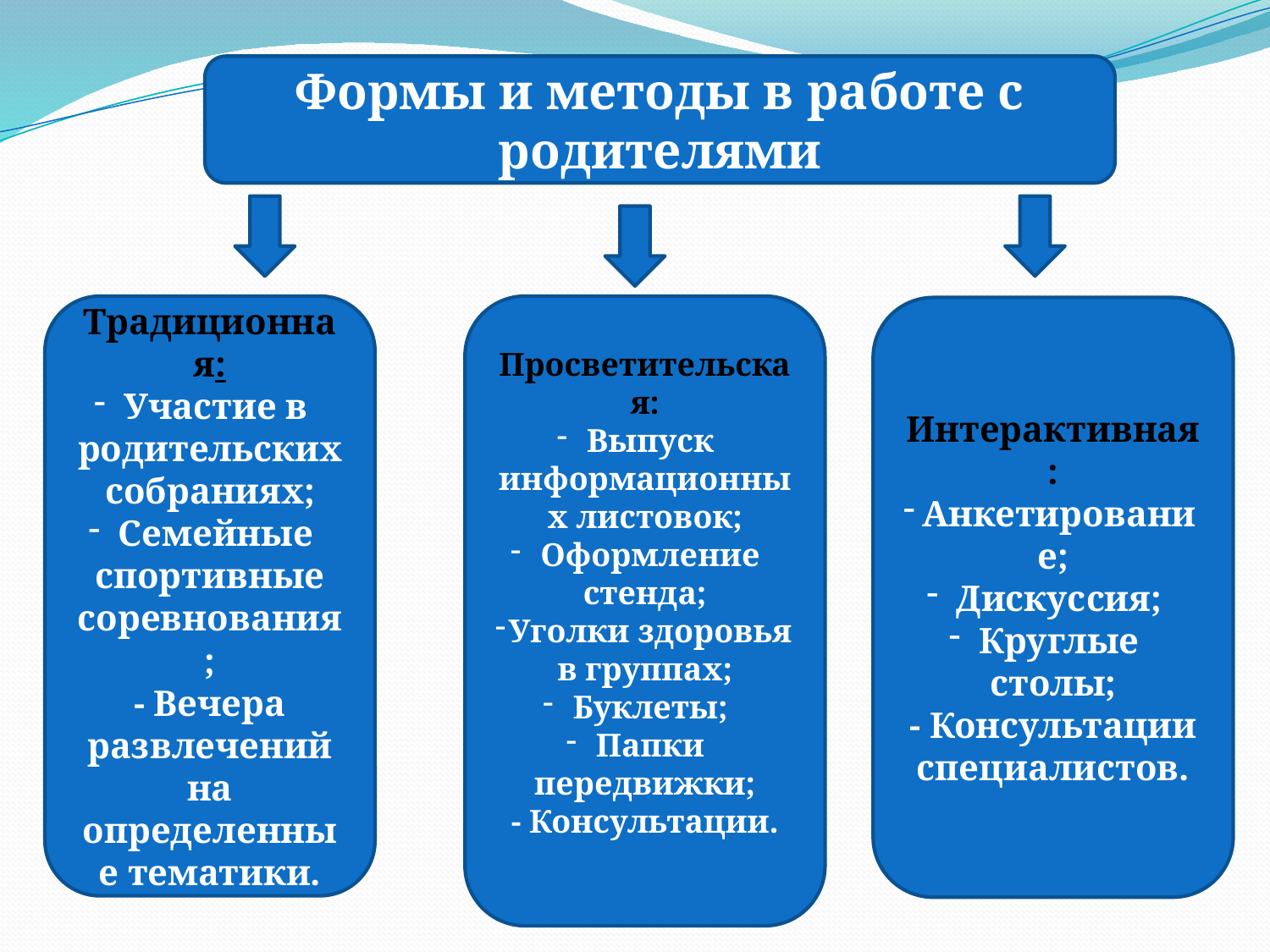

Формы и методы в работе с родителями
#

Традиционная:
Участие в родительских собраниях;
Семейные спортивные соревнования;
- Вечера развлечений на определенные тематики.
Просветительская:
Выпуск информационных листовок;
Оформление стенда;
Уголки здоровья в группах;
Буклеты;
Папки передвижки;
- Консультации.

Интерактивная:
Анкетирование;
Дискуссия;
Круглые столы;
- Консультации специалистов.